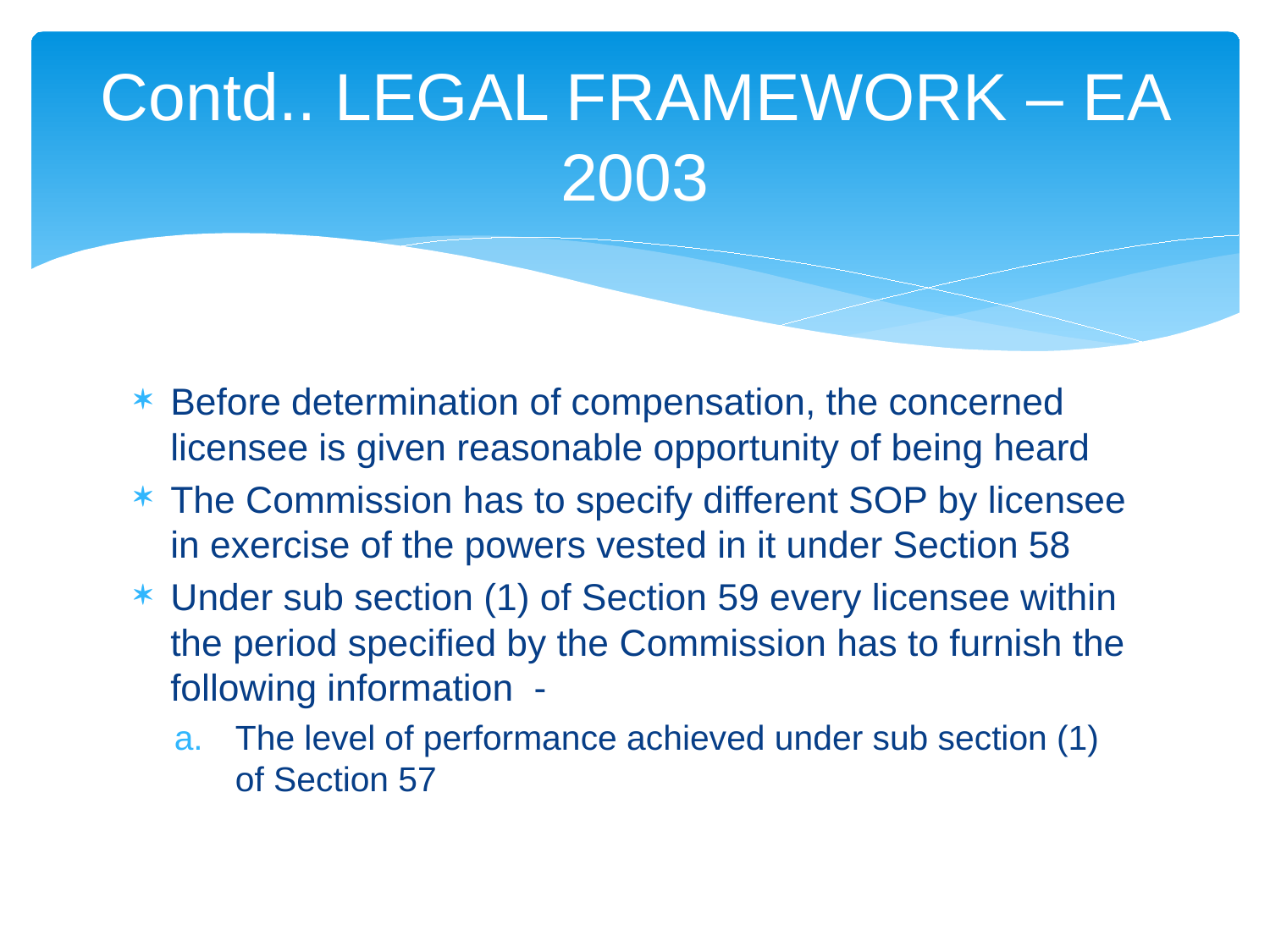

# Contd.. LEGAL FRAMEWORK – EA 2003
Before determination of compensation, the concerned licensee is given reasonable opportunity of being heard
The Commission has to specify different SOP by licensee in exercise of the powers vested in it under Section 58
Under sub section (1) of Section 59 every licensee within the period specified by the Commission has to furnish the following information  -
The level of performance achieved under sub section (1) of Section 57